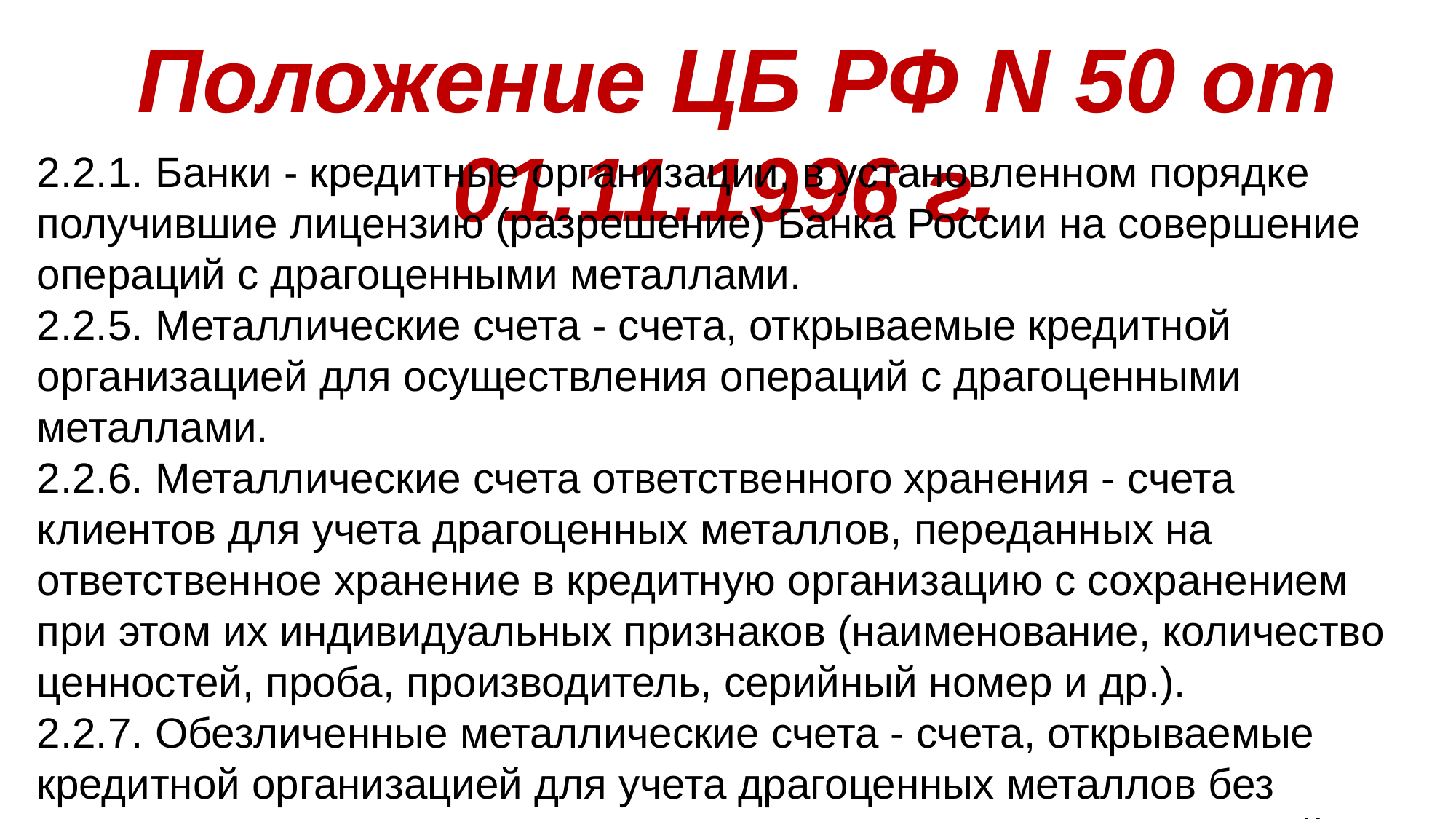

Положение ЦБ РФ N 50 от 01.11.1996 г.
2.2.1. Банки - кредитные организации, в установленном порядке получившие лицензию (разрешение) Банка России на совершение операций с драгоценными металлами.
2.2.5. Металлические счета - счета, открываемые кредитной организацией для осуществления операций с драгоценными металлами.
2.2.6. Металлические счета ответственного хранения - счета клиентов для учета драгоценных металлов, переданных на ответственное хранение в кредитную организацию с сохранением при этом их индивидуальных признаков (наименование, количество ценностей, проба, производитель, серийный номер и др.).
2.2.7. Обезличенные металлические счета - счета, открываемые кредитной организацией для учета драгоценных металлов без указания индивидуальных признаков и осуществления операций по их привлечению и размещению.